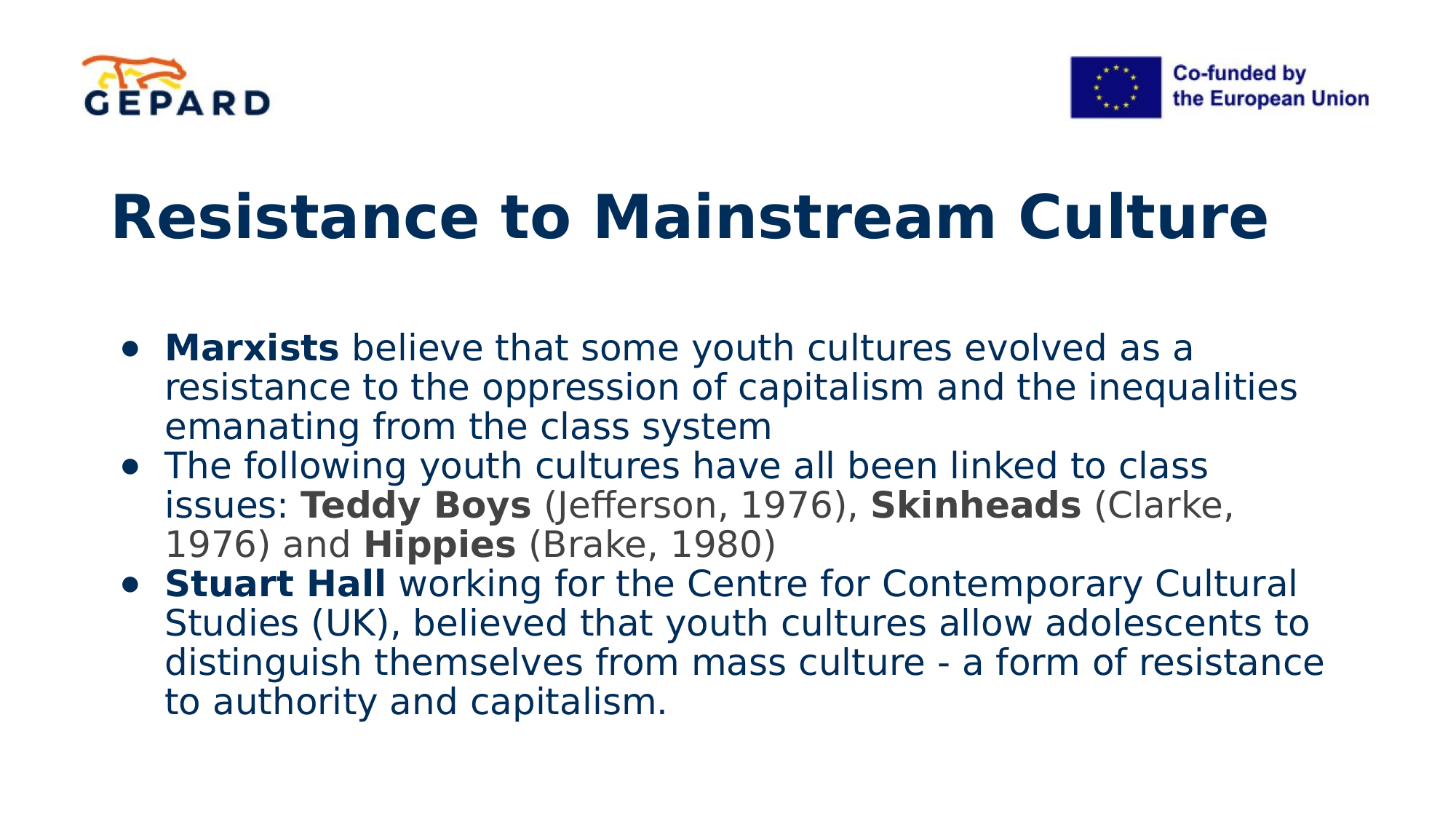

# Resistance to Mainstream Culture
Marxists believe that some youth cultures evolved as a resistance to the oppression of capitalism and the inequalities emanating from the class system
The following youth cultures have all been linked to class issues: Teddy Boys (Jefferson, 1976), Skinheads (Clarke, 1976) and Hippies (Brake, 1980)
Stuart Hall working for the Centre for Contemporary Cultural Studies (UK), believed that youth cultures allow adolescents to distinguish themselves from mass culture - a form of resistance to authority and capitalism.